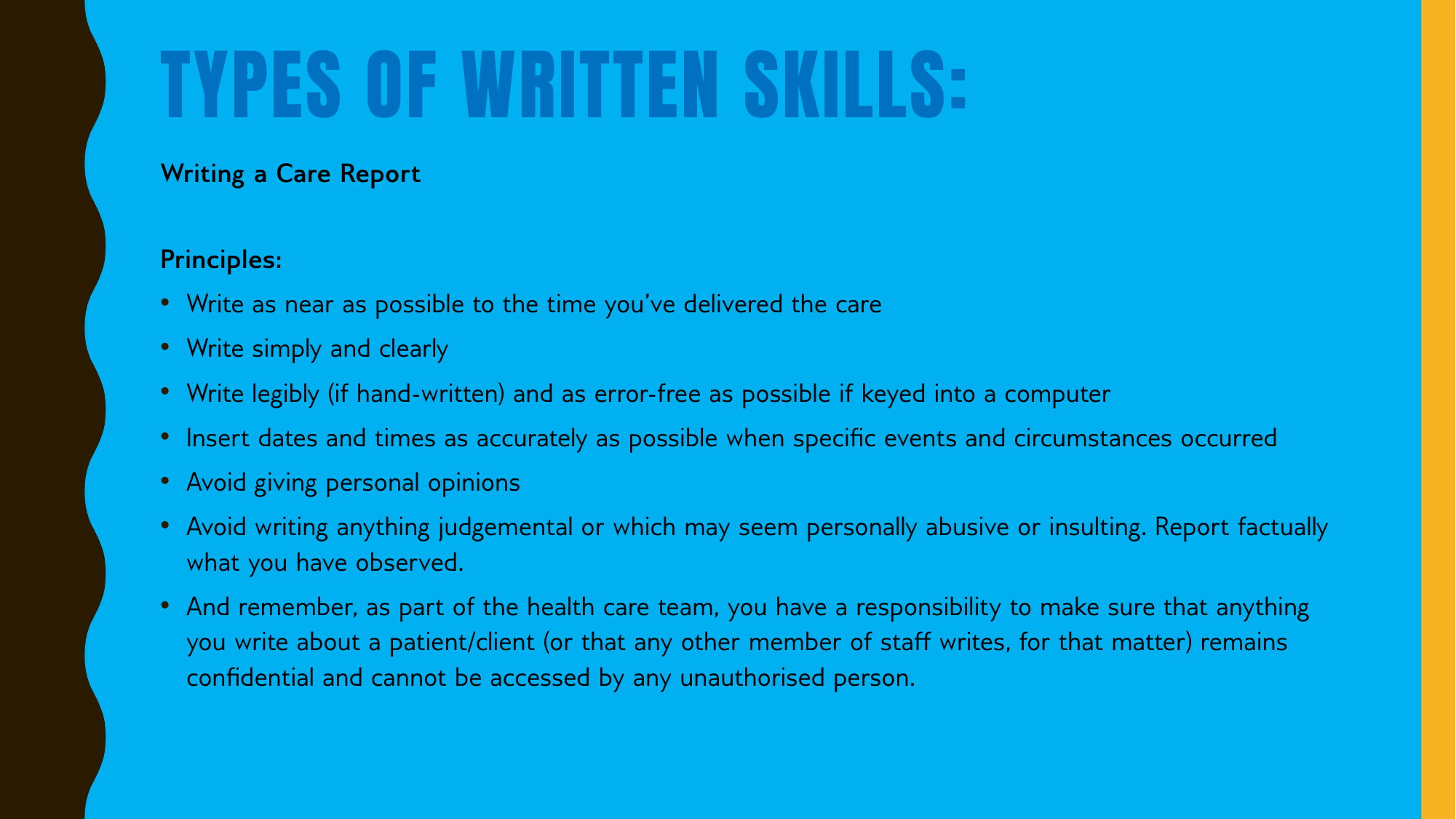

# types of written skills:
Writing a Care Report

Principles:
Write as near as possible to the time you’ve delivered the care
Write simply and clearly
Write legibly (if hand-written) and as error-free as possible if keyed into a computer
Insert dates and times as accurately as possible when specific events and circumstances occurred
Avoid giving personal opinions
Avoid writing anything judgemental or which may seem personally abusive or insulting. Report factually what you have observed.
And remember, as part of the health care team, you have a responsibility to make sure that anything you write about a patient/client (or that any other member of staff writes, for that matter) remains confidential and cannot be accessed by any unauthorised person.